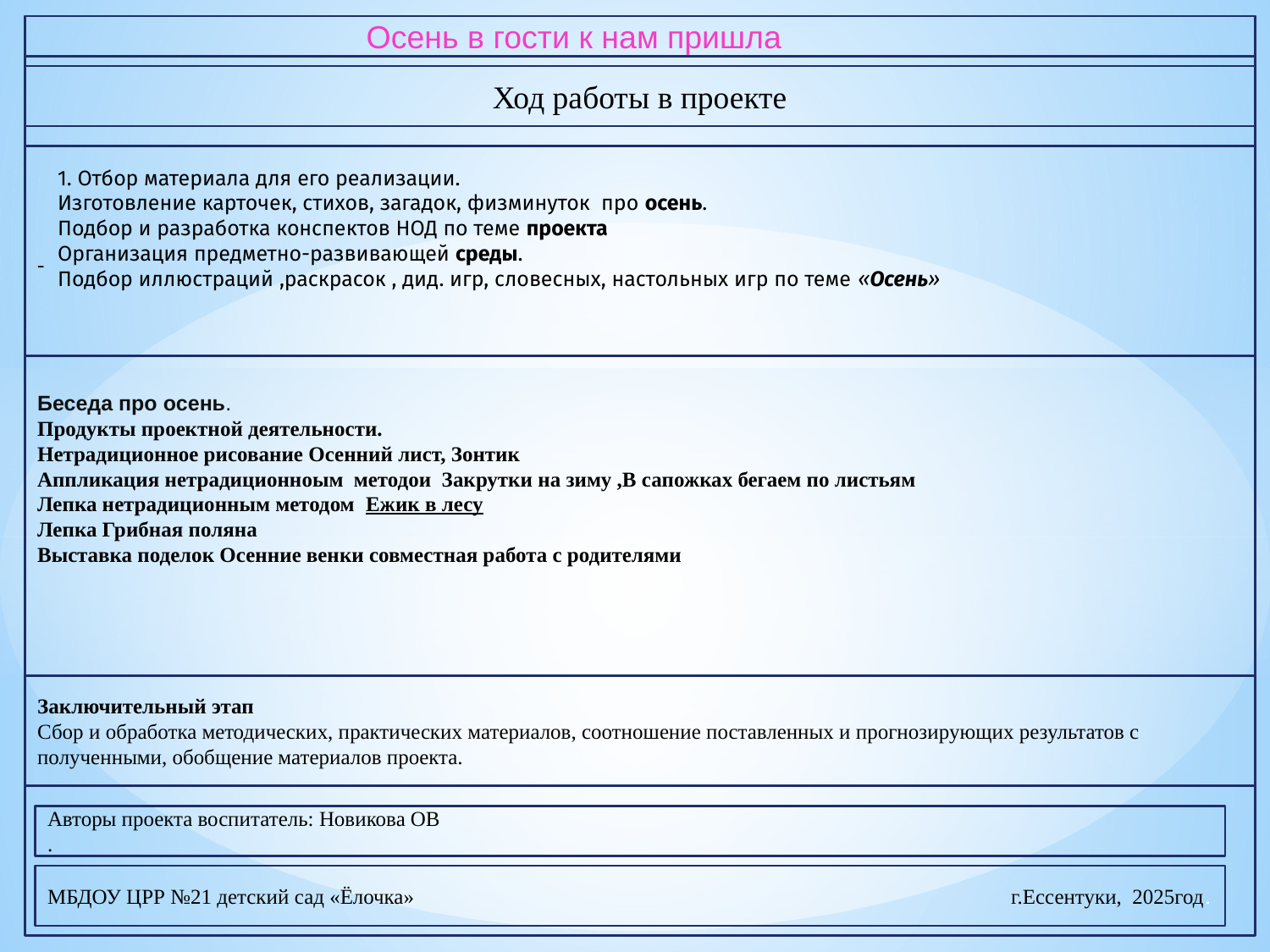

Осень в гости к нам пришла
Ход работы в проекте

-
1. Отбор материала для его реализации.
Изготовление карточек, стихов, загадок, физминуток  про осень.
Подбор и разработка конспектов НОД по теме проекта
Организация предметно-развивающей среды.
Подбор иллюстраций ,раскрасок , дид. игр, словесных, настольных игр по теме «Осень»

Беседа про осень.
Продукты проектной деятельности.
Нетрадиционное рисование Осенний лист, Зонтик
Аппликация нетрадиционноым  методои  Закрутки на зиму ,В сапожках бегаем по листьям
Лепка нетрадиционным методом  Ежик в лесу
Лепка Грибная поляна
Выставка поделок Осенние венки совместная работа с родителями

Заключительный этап
Сбор и обработка методических, практических материалов, соотношение поставленных и прогнозирующих результатов с полученными, обобщение материалов проекта.
Авторы проекта воспитатель: Новикова ОВ
.
МБДОУ ЦРР №21 детский сад «Ёлочка»                                                                                                                 г.Ессентуки,  2025год.